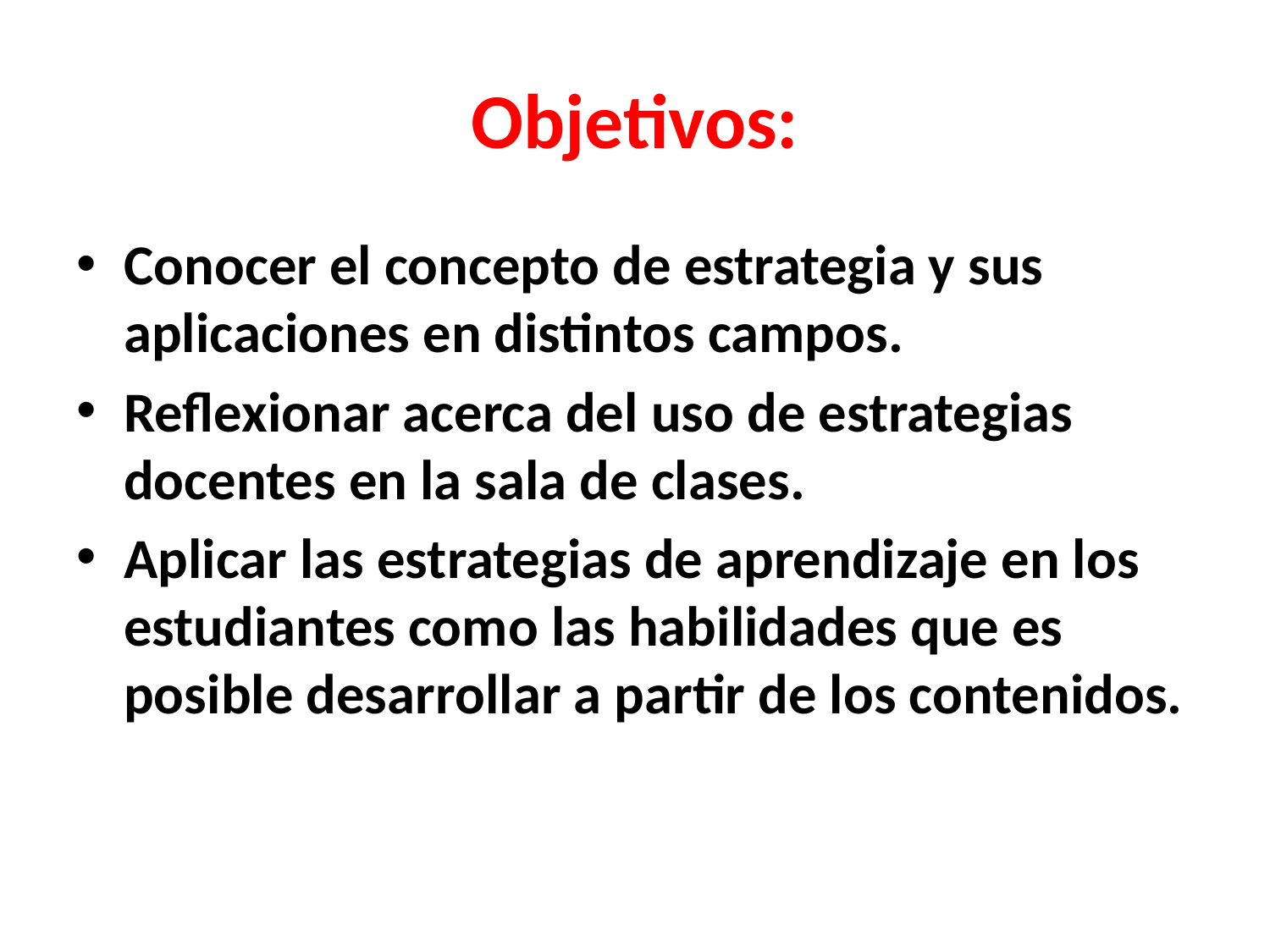

# Objetivos:
Conocer el concepto de estrategia y sus aplicaciones en distintos campos.
Reflexionar acerca del uso de estrategias docentes en la sala de clases.
Aplicar las estrategias de aprendizaje en los estudiantes como las habilidades que es posible desarrollar a partir de los contenidos.